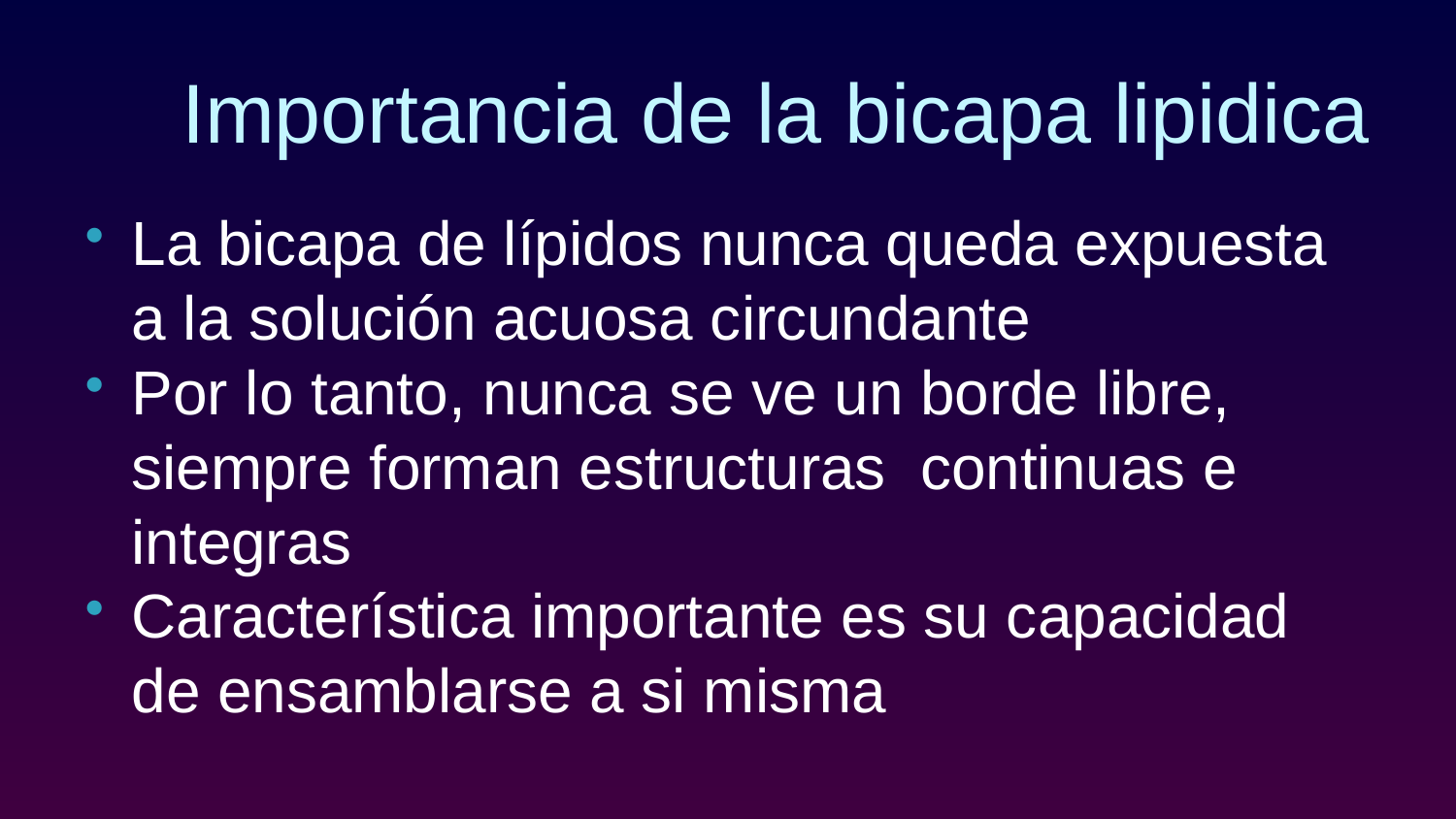

# Importancia de la bicapa lipidica
La bicapa de lípidos nunca queda expuesta a la solución acuosa circundante
Por lo tanto, nunca se ve un borde libre, siempre forman estructuras  continuas e integras
Característica importante es su capacidad de ensamblarse a si misma